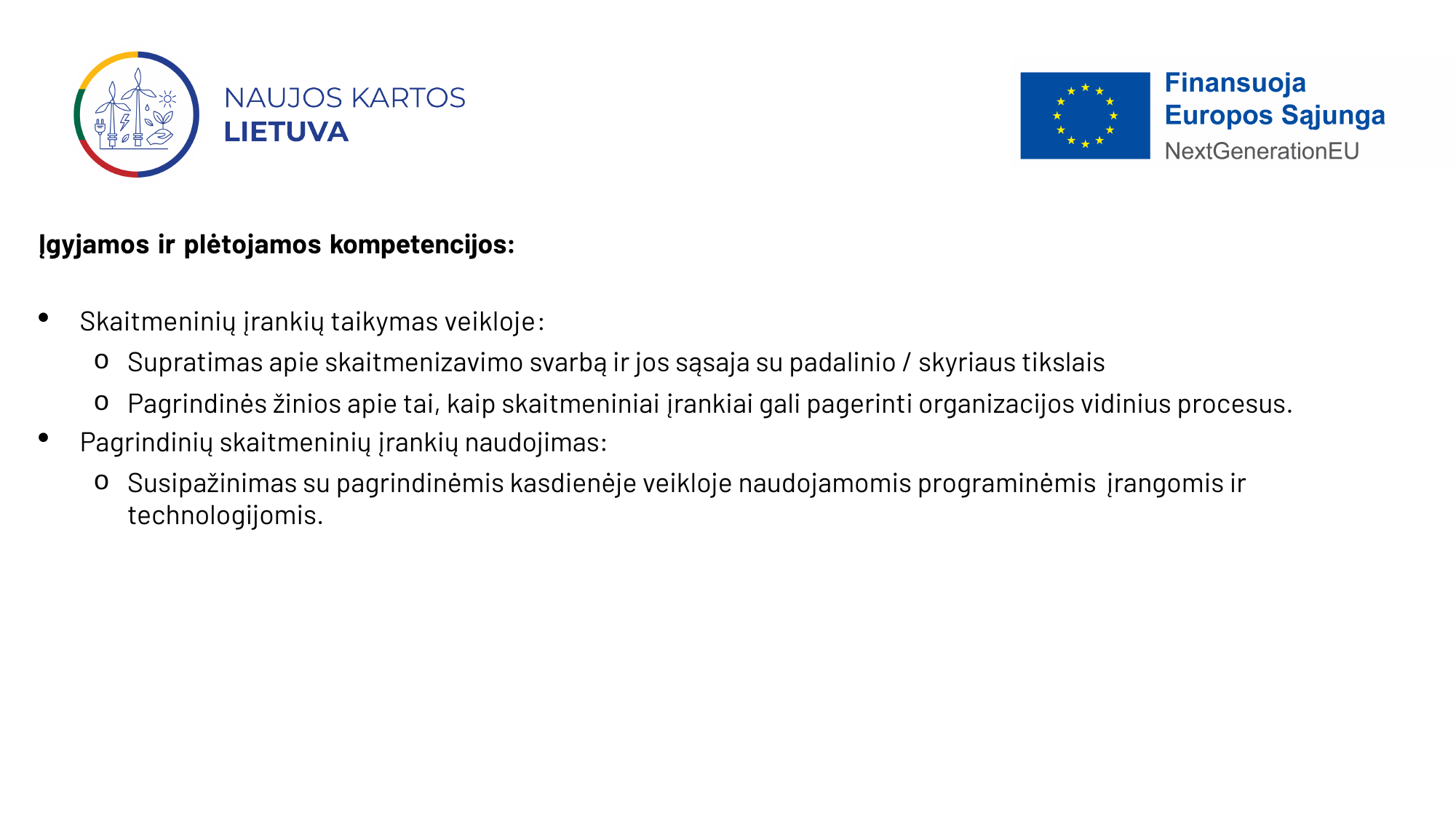

Įgyjamos ir plėtojamos kompetencijos:

Skaitmeninių įrankių taikymas veikloje:
Supratimas apie skaitmenizavimo svarbą ir jos sąsaja su padalinio / skyriaus tikslais
Pagrindinės žinios apie tai, kaip skaitmeniniai įrankiai gali pagerinti organizacijos vidinius procesus.
Pagrindinių skaitmeninių įrankių naudojimas:
Susipažinimas su pagrindinėmis kasdienėje veikloje naudojamomis programinėmis įrangomis ir technologijomis.